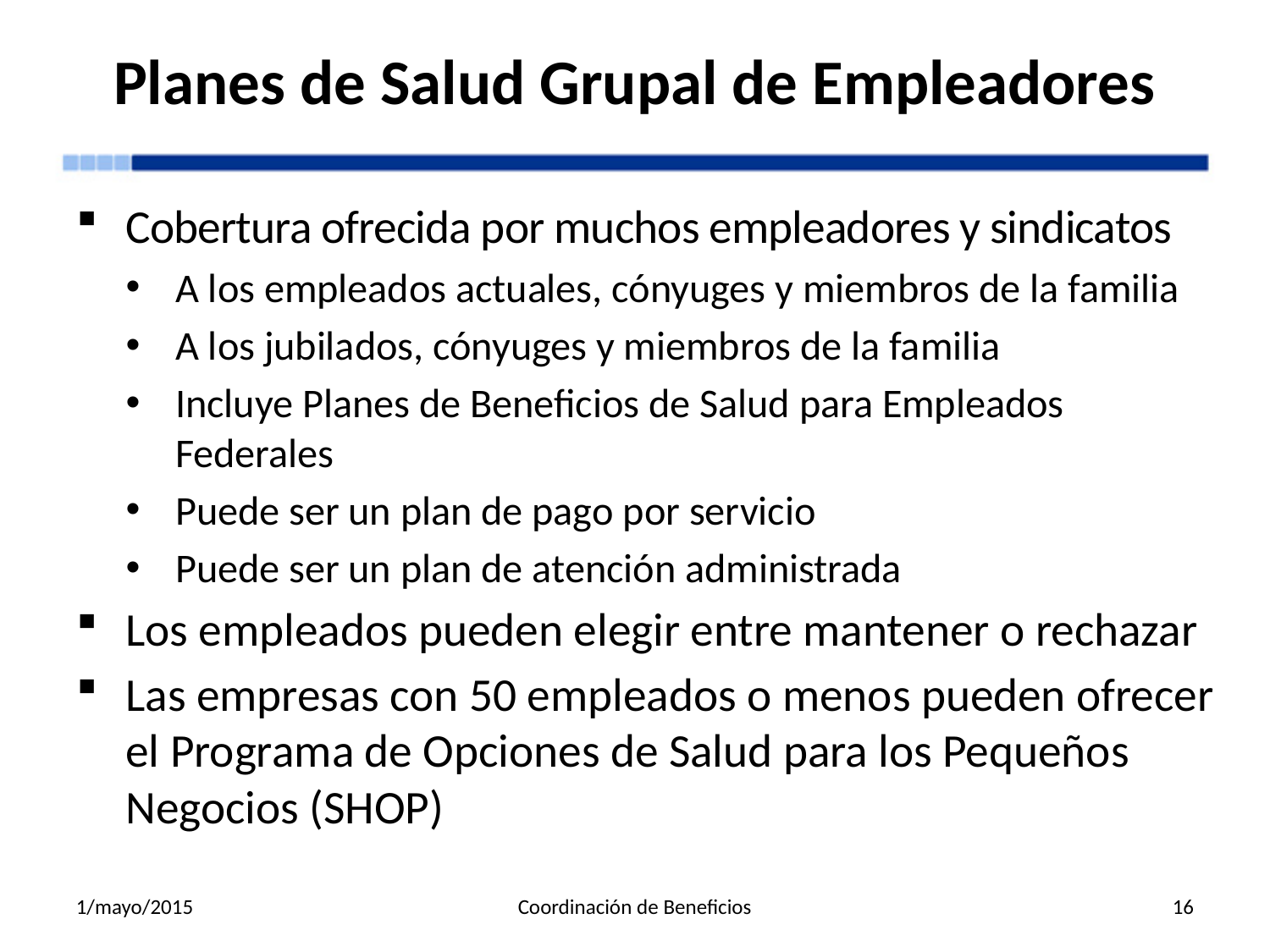

# Planes de Salud Grupal de Empleadores
Cobertura ofrecida por muchos empleadores y sindicatos
A los empleados actuales, cónyuges y miembros de la familia
A los jubilados, cónyuges y miembros de la familia
Incluye Planes de Beneficios de Salud para Empleados Federales
Puede ser un plan de pago por servicio
Puede ser un plan de atención administrada
Los empleados pueden elegir entre mantener o rechazar
Las empresas con 50 empleados o menos pueden ofrecer el Programa de Opciones de Salud para los Pequeños Negocios (SHOP)
1/mayo/2015
Coordinación de Beneficios
16